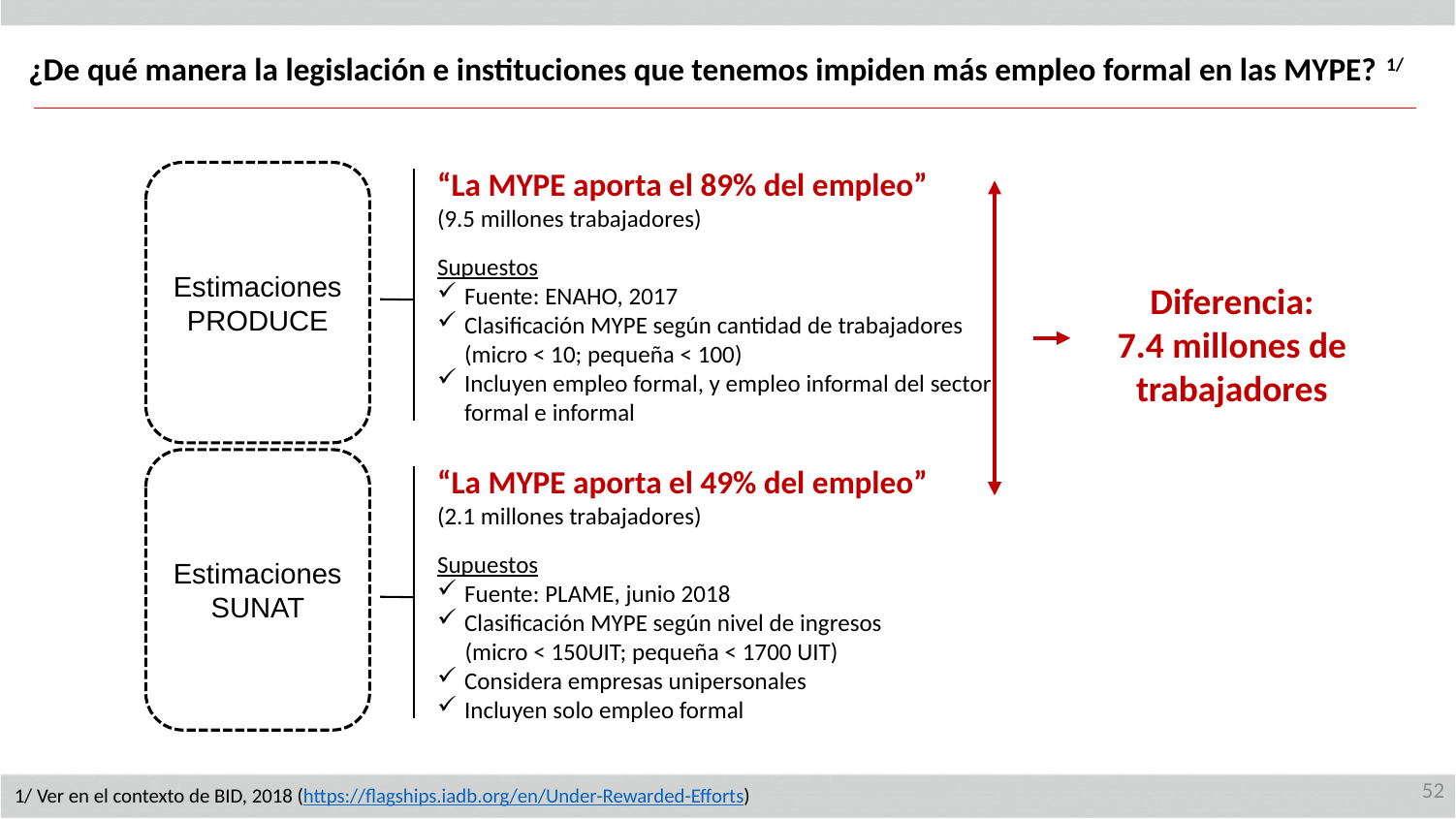

¿De qué manera la legislación e instituciones que tenemos impiden más empleo formal en las MYPE? 1/
Estimaciones PRODUCE
“La MYPE aporta el 89% del empleo”
(9.5 millones trabajadores)

Supuestos
Fuente: ENAHO, 2017
Clasificación MYPE según cantidad de trabajadores (micro < 10; pequeña < 100)
Incluyen empleo formal, y empleo informal del sector formal e informal
Diferencia:
7.4 millones de trabajadores
Estimaciones SUNAT
“La MYPE aporta el 49% del empleo”
(2.1 millones trabajadores)

Supuestos
Fuente: PLAME, junio 2018
Clasificación MYPE según nivel de ingresos
(micro < 150UIT; pequeña < 1700 UIT)
Considera empresas unipersonales
Incluyen solo empleo formal
52
1/ Ver en el contexto de BID, 2018 (https://flagships.iadb.org/en/Under-Rewarded-Efforts)